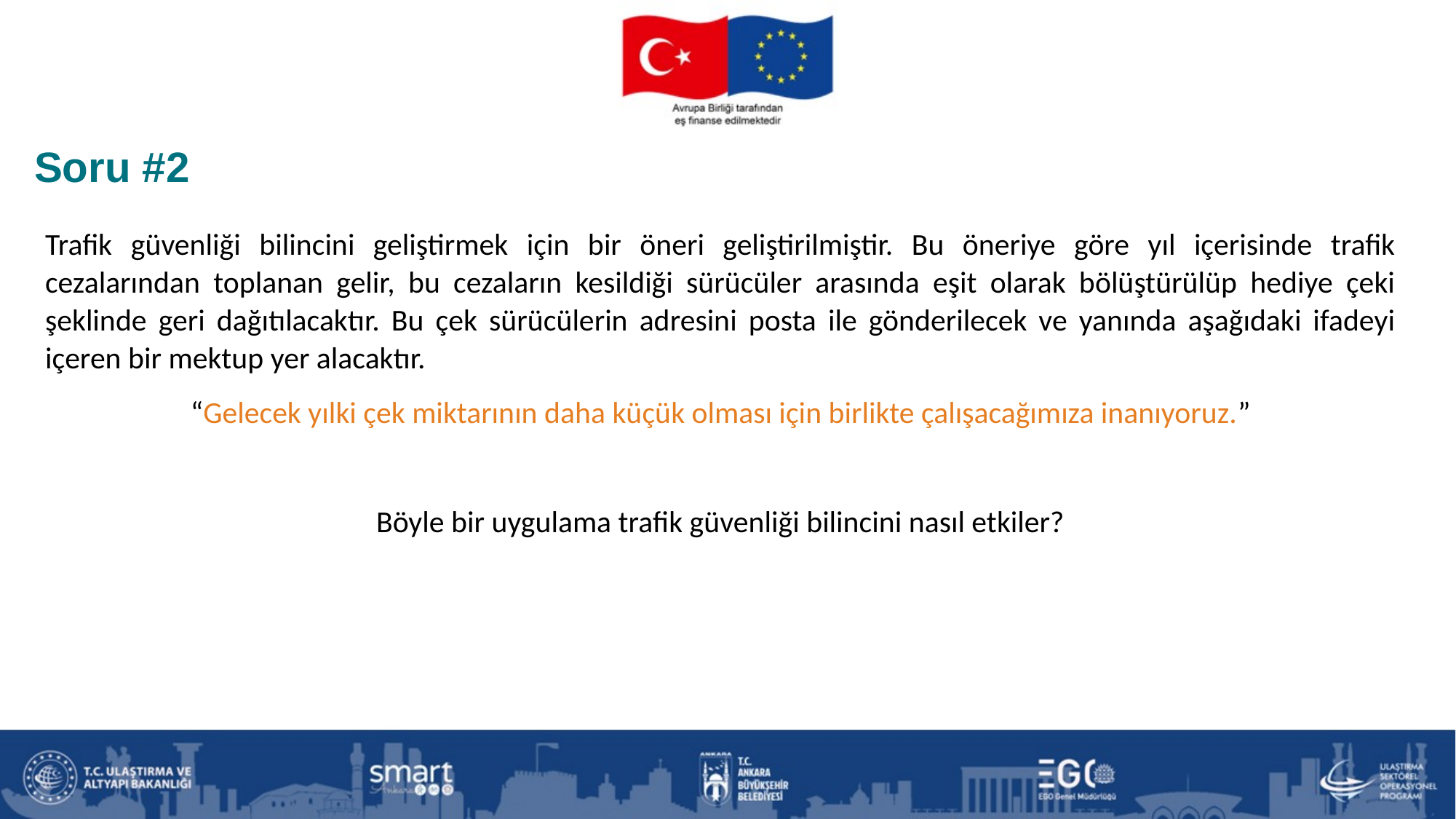

Soru #2

Trafik güvenliği bilincini geliştirmek için bir öneri geliştirilmiştir. Bu öneriye göre yıl içerisinde trafik cezalarından toplanan gelir, bu cezaların kesildiği sürücüler arasında eşit olarak bölüştürülüp hediye çeki şeklinde geri dağıtılacaktır. Bu çek sürücülerin adresini posta ile gönderilecek ve yanında aşağıdaki ifadeyi içeren bir mektup yer alacaktır.
“Gelecek yılki çek miktarının daha küçük olması için birlikte çalışacağımıza inanıyoruz.”

Böyle bir uygulama trafik güvenliği bilincini nasıl etkiler?